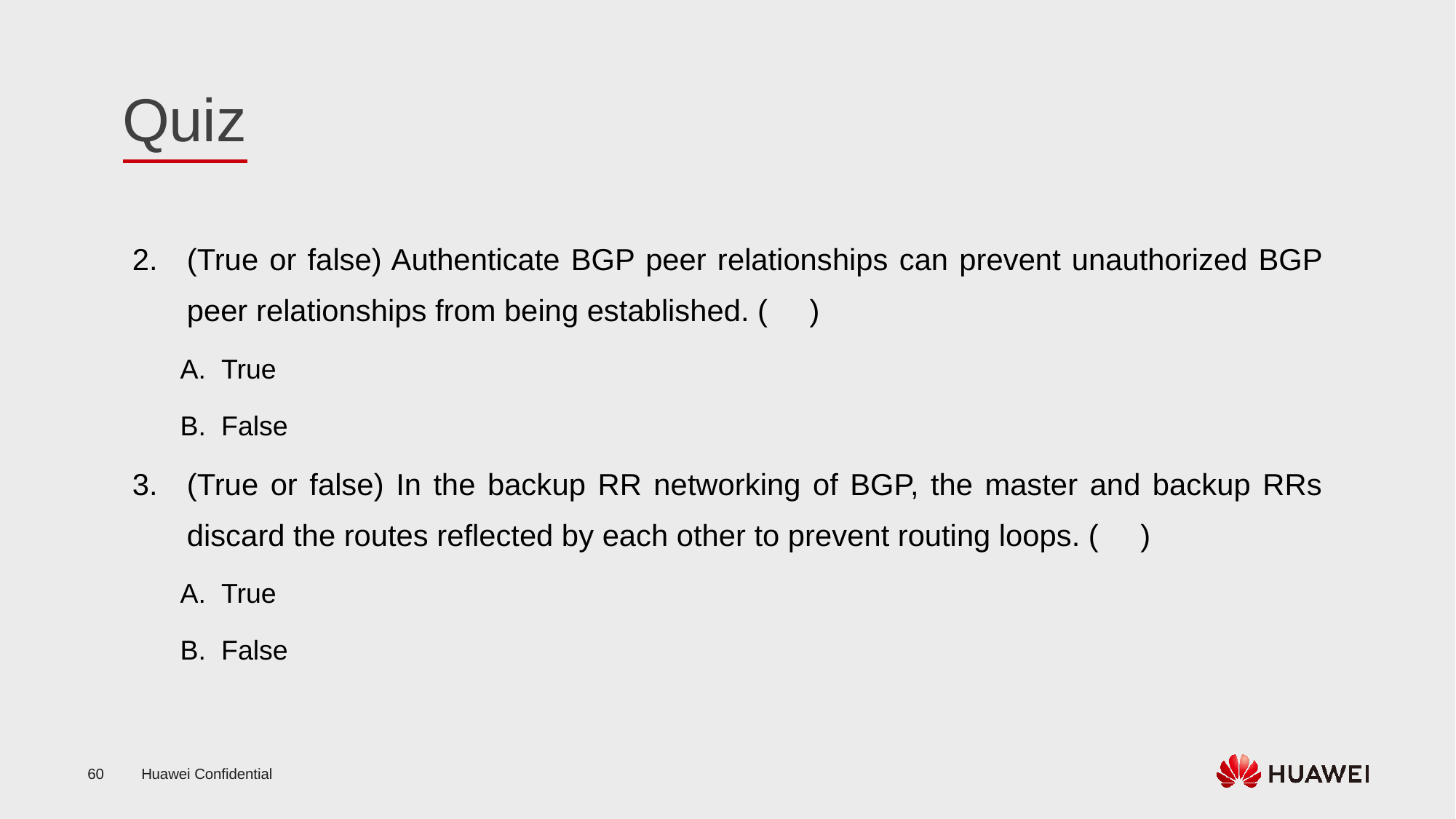

(True or false) Authenticate BGP peer relationships can prevent unauthorized BGP peer relationships from being established. (     )
True
False
(True or false) In the backup RR networking of BGP, the master and backup RRs discard the routes reflected by each other to prevent routing loops. (     )
True
False